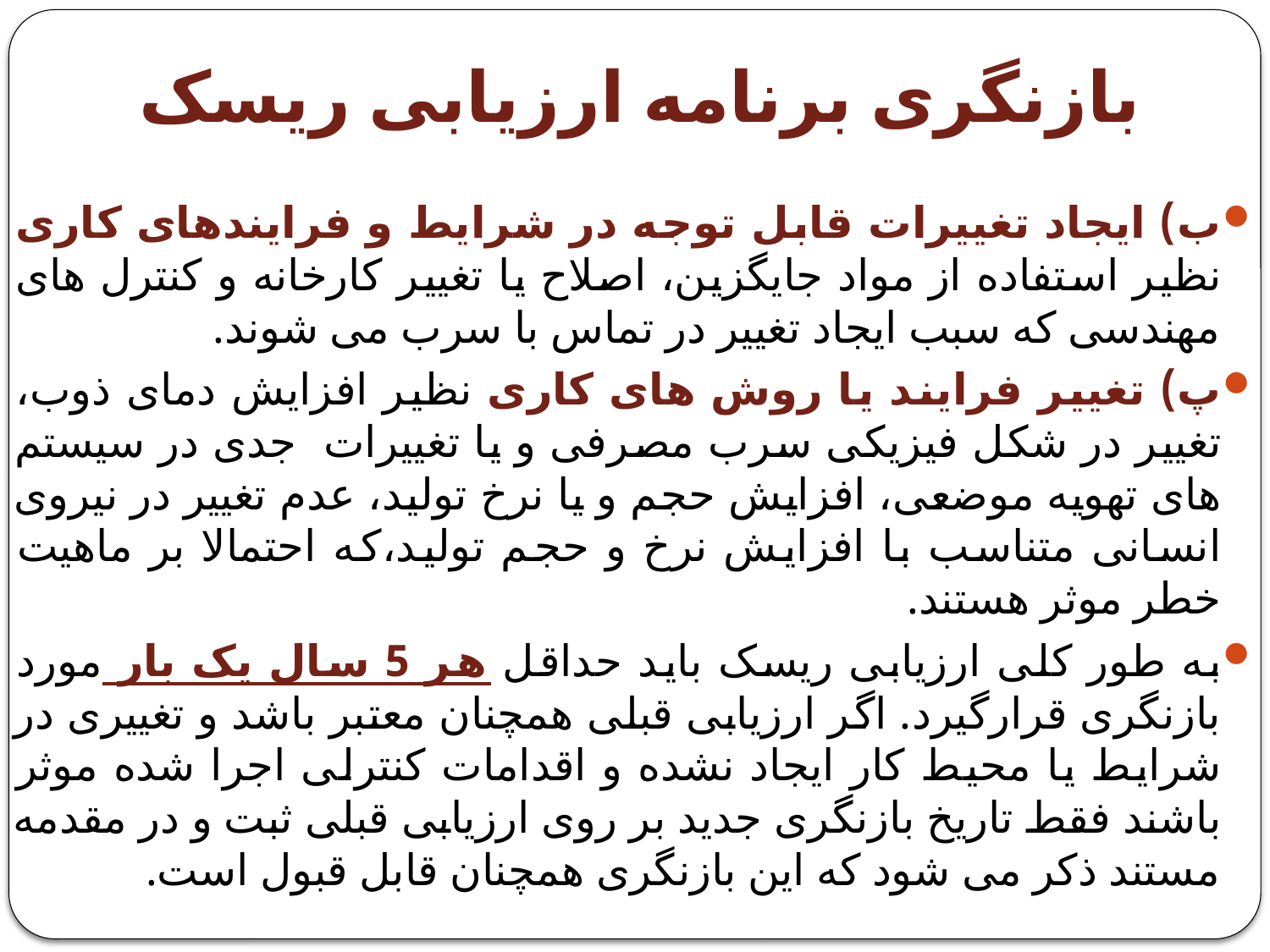

# بازنگری برنامه ارزیابی ریسک
ب) ایجاد تغییرات قابل توجه در شرایط و فرایندهای کاری نظیر استفاده از مواد جایگزین، اصلاح یا تغییر کارخانه و کنترل های مهندسی که سبب ایجاد تغییر در تماس با سرب می شوند.
پ) تغییر فرایند یا روش های کاری نظیر افزایش دمای ذوب، تغییر در شکل فیزیکی سرب مصرفی و یا تغییرات  جدی در سیستم های تهویه موضعی، افزایش حجم و یا نرخ تولید، عدم تغییر در نیروی انسانی متناسب با افزایش نرخ و حجم تولید،که احتمالا بر ماهیت خطر موثر هستند.
به طور کلی ارزیابی ریسک باید حداقل هر 5 سال یک بار مورد بازنگری قرارگیرد. اگر ارزیابی قبلی همچنان معتبر باشد و تغییری در شرایط یا محیط کار ایجاد نشده و اقدامات کنترلی اجرا شده موثر باشند فقط تاریخ بازنگری جدید بر روی ارزیابی قبلی ثبت و در مقدمه مستند ذکر می شود که این بازنگری همچنان قابل قبول است.